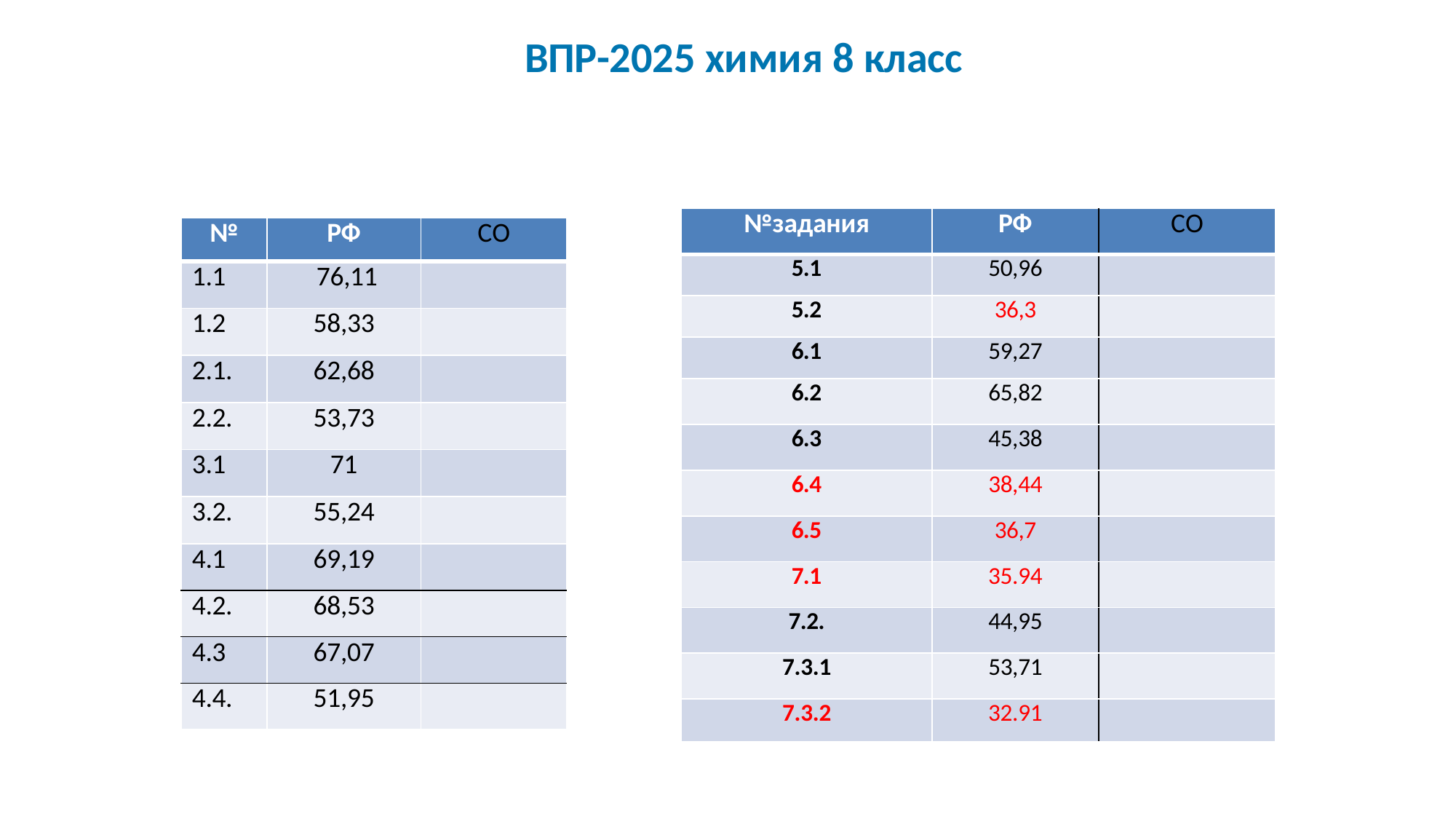

# ВПР-2025 химия 8 класс
| №задания | РФ | СО |
| --- | --- | --- |
| 5.1 | 50,96 |  |
| 5.2 | 36,3 |  |
| 6.1 | 59,27 |  |
| 6.2 | 65,82 |  |
| 6.3 | 45,38 |  |
| 6.4 | 38,44 |  |
| 6.5 | 36,7 |  |
| 7.1 | 35.94 |  |
| 7.2. | 44,95 |  |
| 7.3.1 | 53,71 |  |
| 7.3.2 | 32.91 |  |
| № | РФ | СО |
| --- | --- | --- |
| 1.1 | 76,11 |  |
| 1.2 | 58,33 |  |
| 2.1. | 62,68 |  |
| 2.2. | 53,73 |  |
| 3.1 | 71 |  |
| 3.2. | 55,24 |  |
| 4.1 | 69,19 |  |
| 4.2. | 68,53 |  |
| 4.3 | 67,07 |  |
| 4.4. | 51,95 |  |